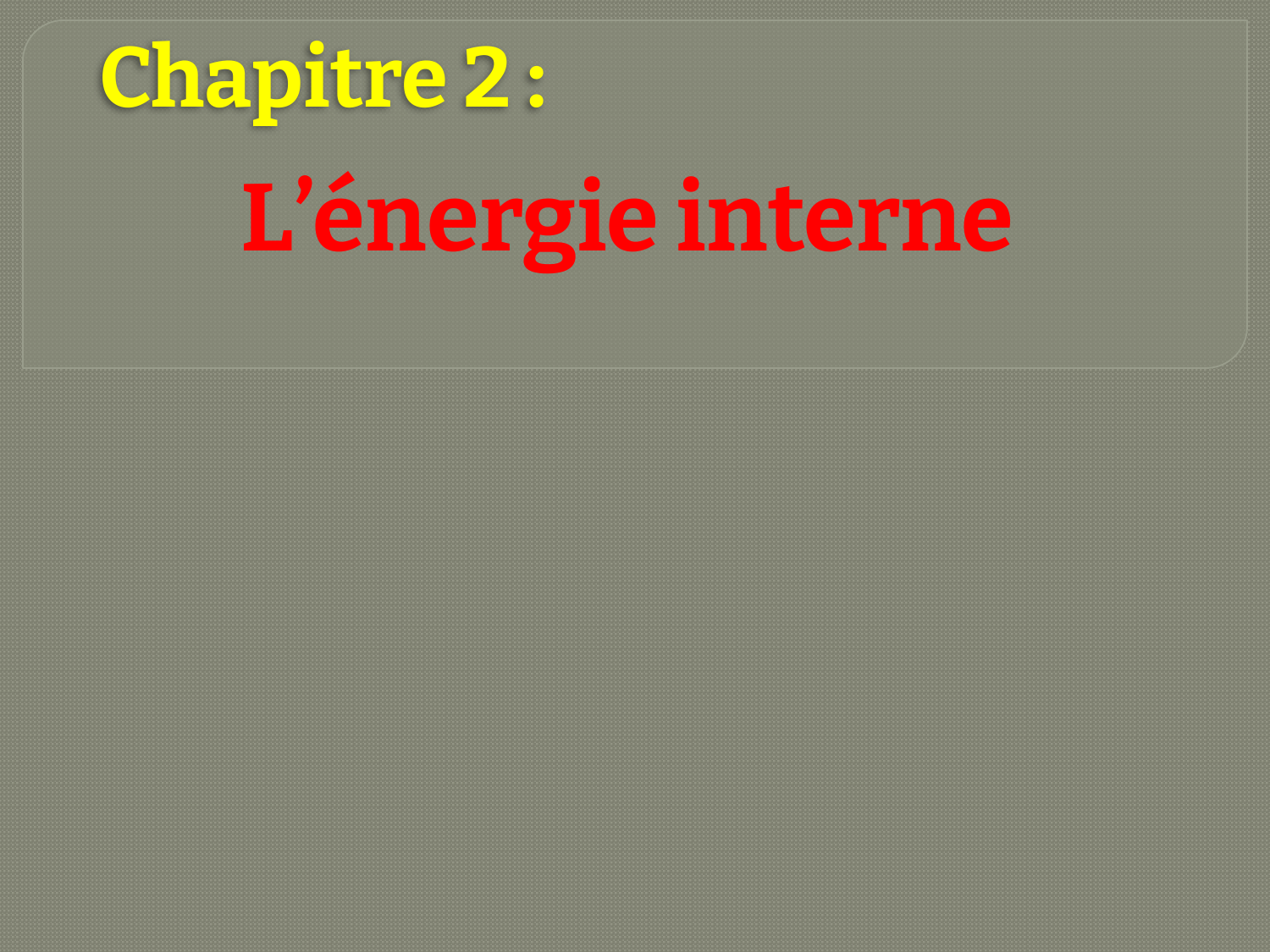

Chapitre 2 :
# L’énergie interne
Les objectifs de connaissance :
Les objectifs de savoir-faire :
Thème : 					Domaine :
Livre : Chapitre